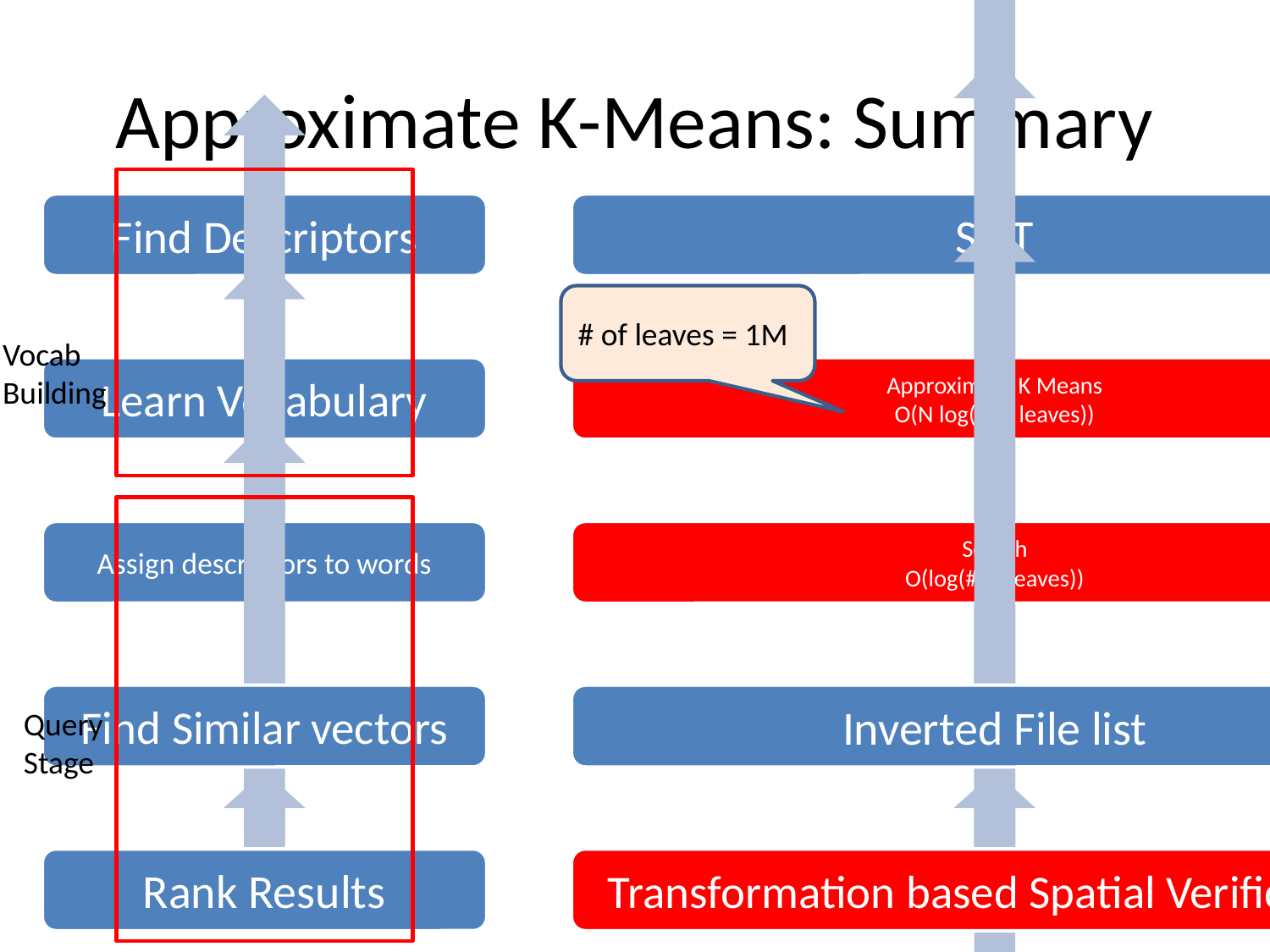

# Approximate K-Means: Summary

Find Descriptors
Learn Vocabulary
Assign descriptors to words
Find Similar vectors
Rank Results
SIFT
Approximate K Means
O(N log(# of leaves))
Search
O(log(# of leaves))
Inverted File list
# of leaves = 1M
Vocab
Building

Query
Stage